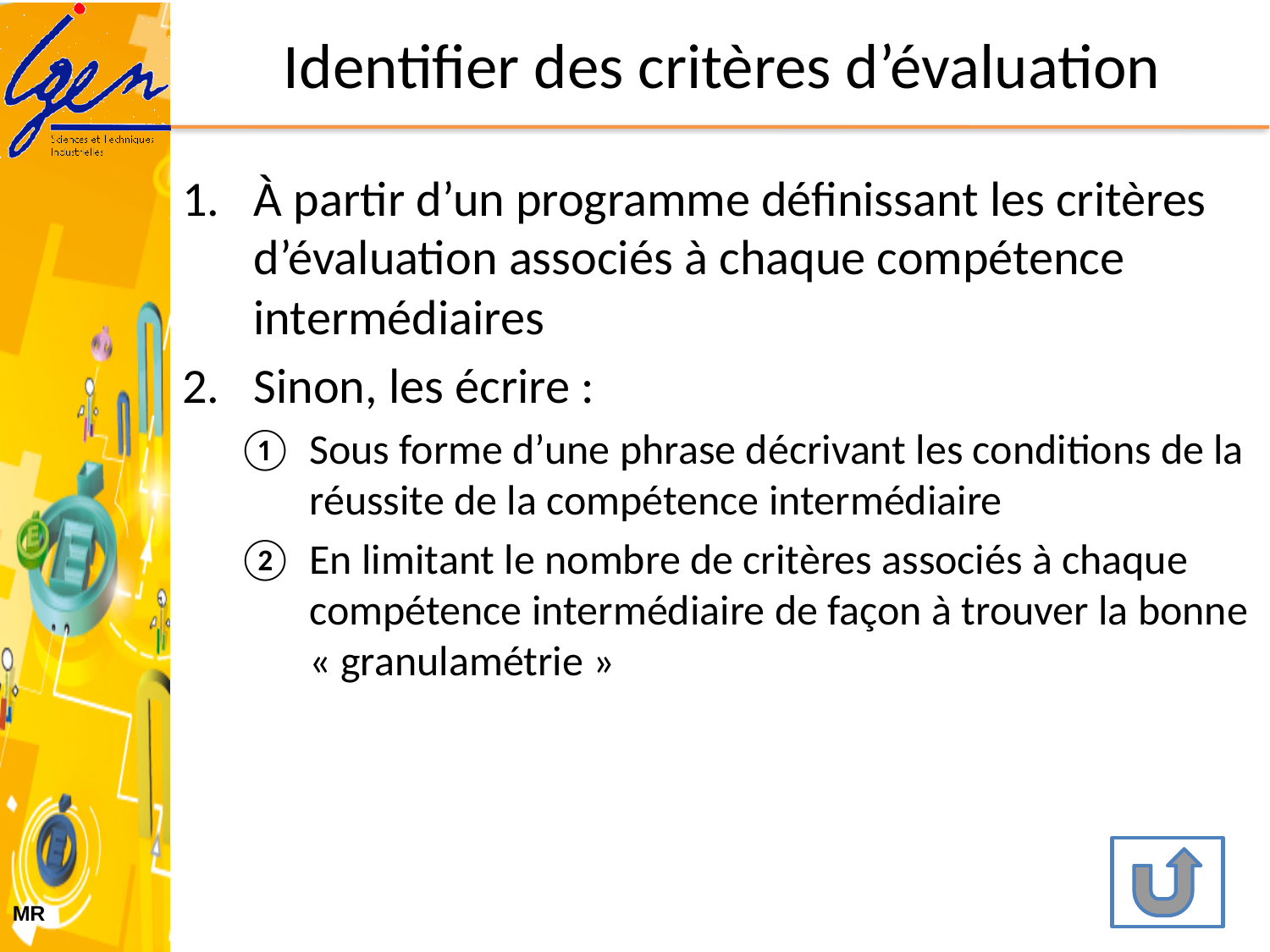

# Identifier des critères d’évaluation
À partir d’un programme définissant les critères d’évaluation associés à chaque compétence intermédiaires
Sinon, les écrire :
Sous forme d’une phrase décrivant les conditions de la réussite de la compétence intermédiaire
En limitant le nombre de critères associés à chaque compétence intermédiaire de façon à trouver la bonne « granulamétrie »